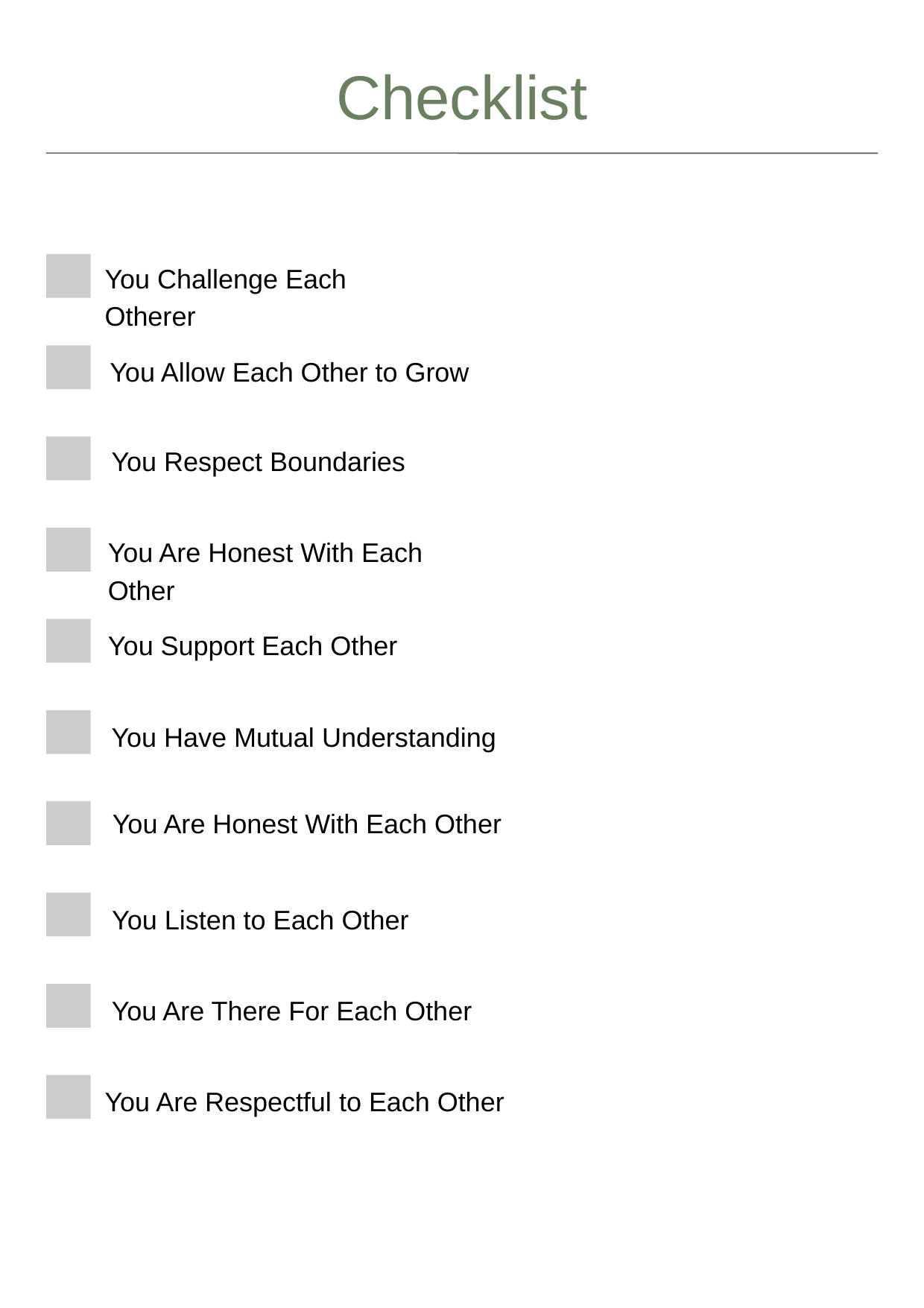

Checklist

You Challenge Each Otherer

You Allow Each Other to Grow

You Respect Boundaries

You Are Honest With Each Other

You Support Each Other

You Have Mutual Understanding
You Are Honest With Each Other

You Listen to Each Other

You Are There For Each Other

You Are Respectful to Each Other